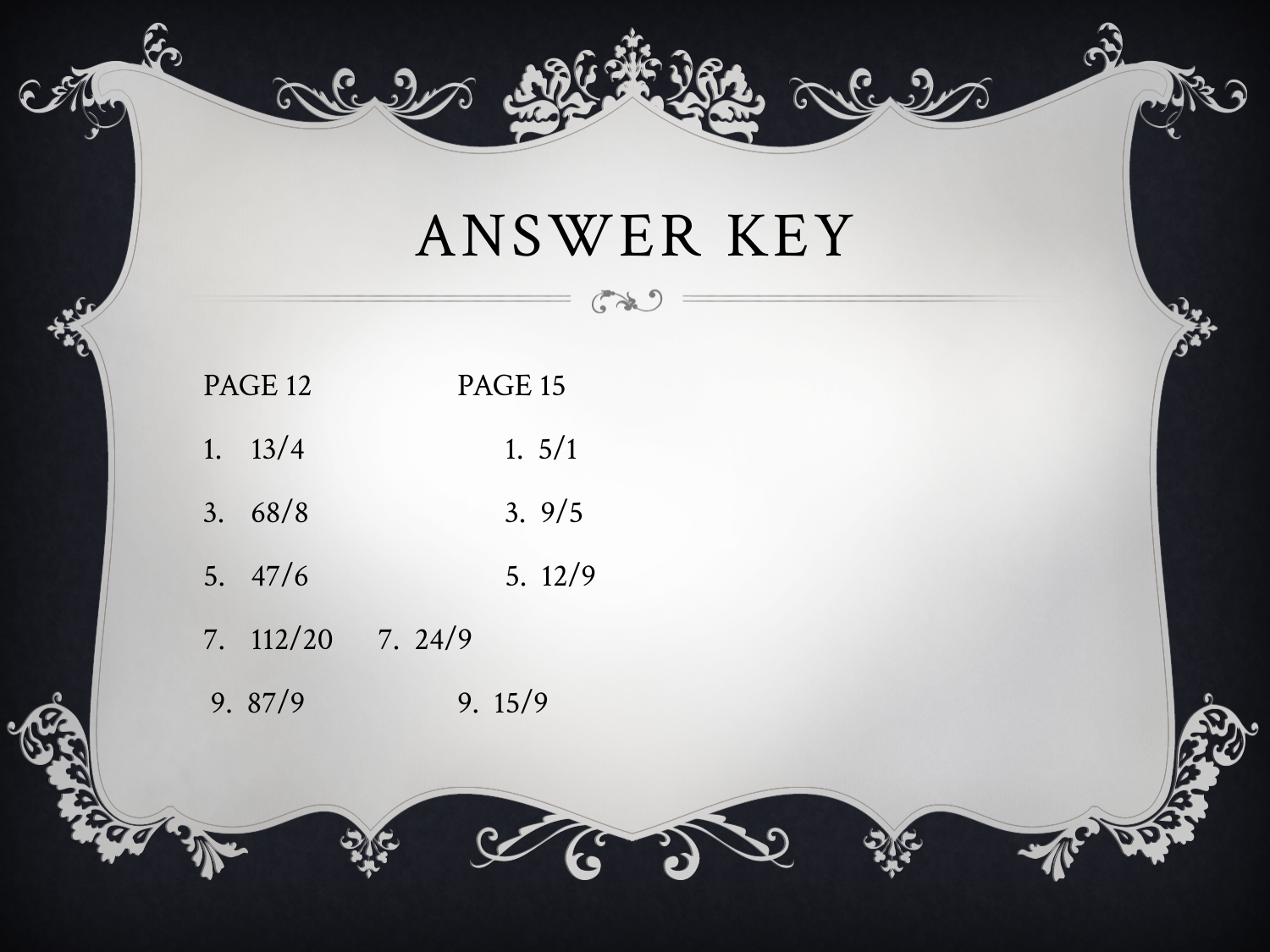

# ANSWER KEY
PAGE 12		PAGE 15
13/4		1.  5/1
68/8		3.  9/5
47/6		5.  12/9
112/20	7.  24/9
 9.  87/9		9.  15/9